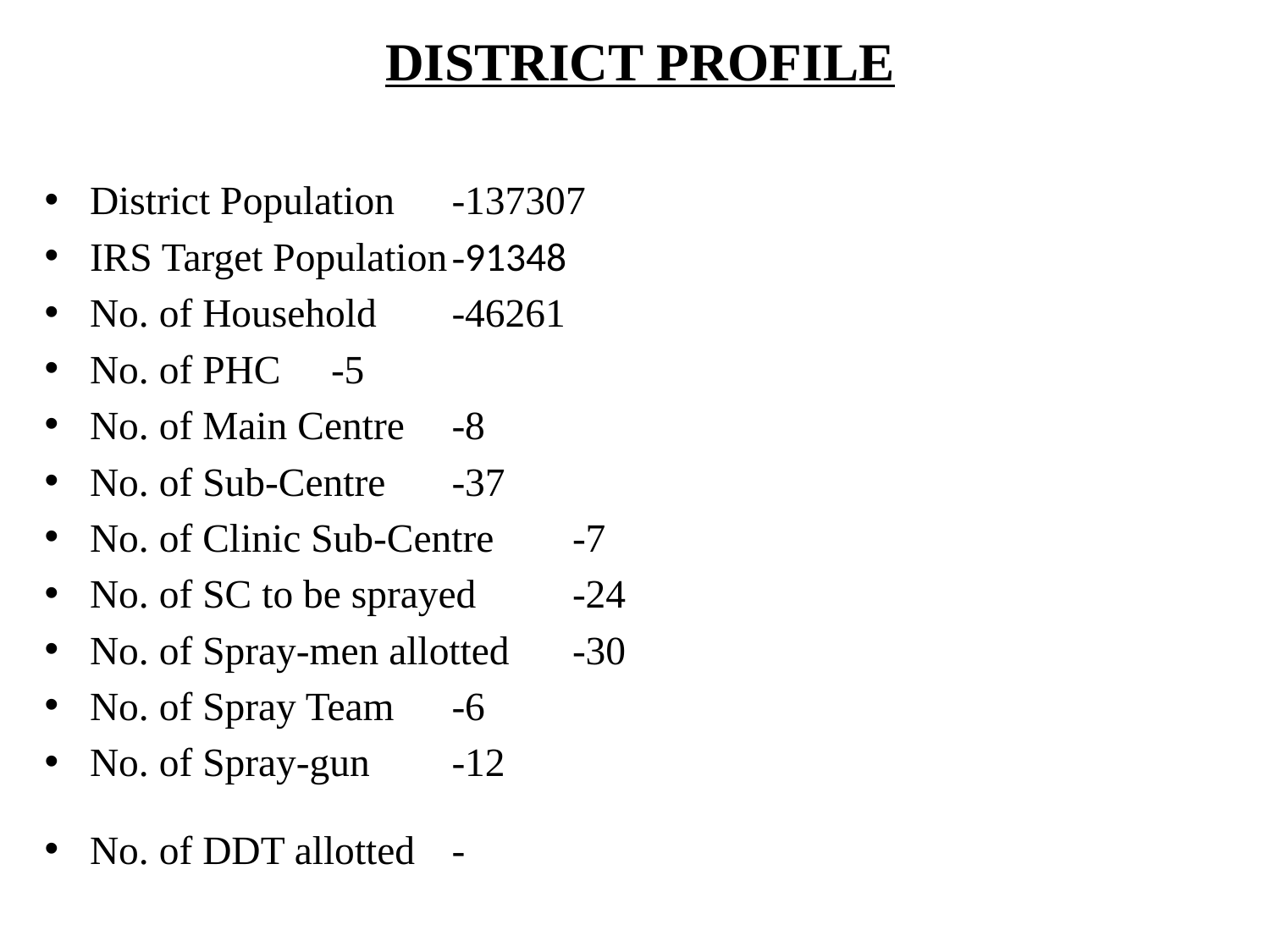

DISTRICT PROFILE

District Population		-137307
IRS Target Population	-91348
No. of Household		-46261
No. of PHC			-5
No. of Main Centre		-8
No. of Sub-Centre		-37
No. of Clinic Sub-Centre	-7
No. of SC to be sprayed 	-24
No. of Spray-men allotted	-30
No. of Spray Team		-6
No. of Spray-gun		-12

No. of DDT allotted	-